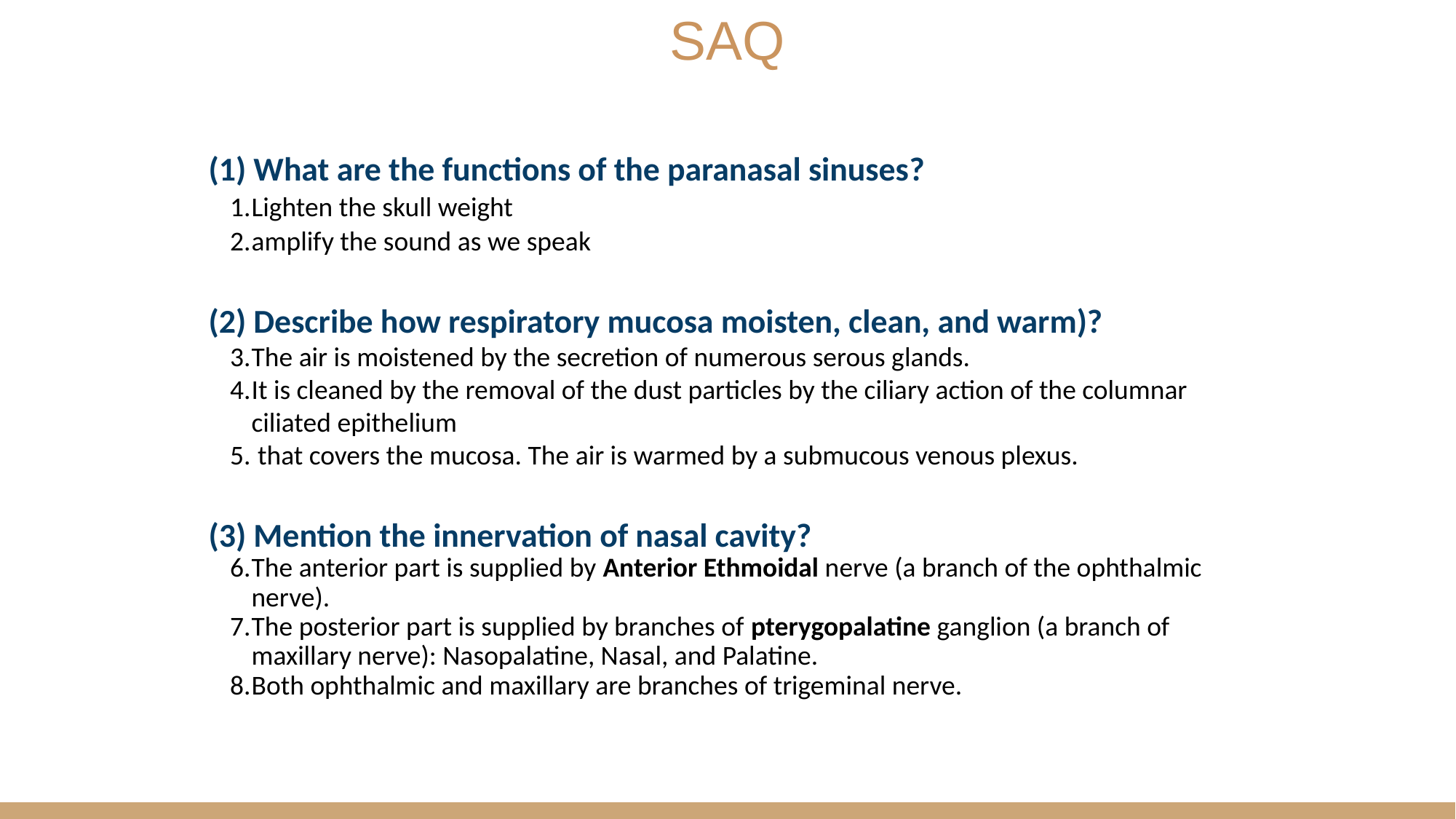

(1) What are the functions of the paranasal sinuses?
Lighten the skull weight
amplify the sound as we speak

(2) Describe how respiratory mucosa moisten, clean, and warm)?
The air is moistened by the secretion of numerous serous glands.
It is cleaned by the removal of the dust particles by the ciliary action of the columnar ciliated epithelium
 that covers the mucosa. The air is warmed by a submucous venous plexus.

(3) Mention the innervation of nasal cavity?
The anterior part is supplied by Anterior Ethmoidal nerve (a branch of the ophthalmic nerve).
The posterior part is supplied by branches of pterygopalatine ganglion (a branch of maxillary nerve): Nasopalatine, Nasal, and Palatine.
Both ophthalmic and maxillary are branches of trigeminal nerve.